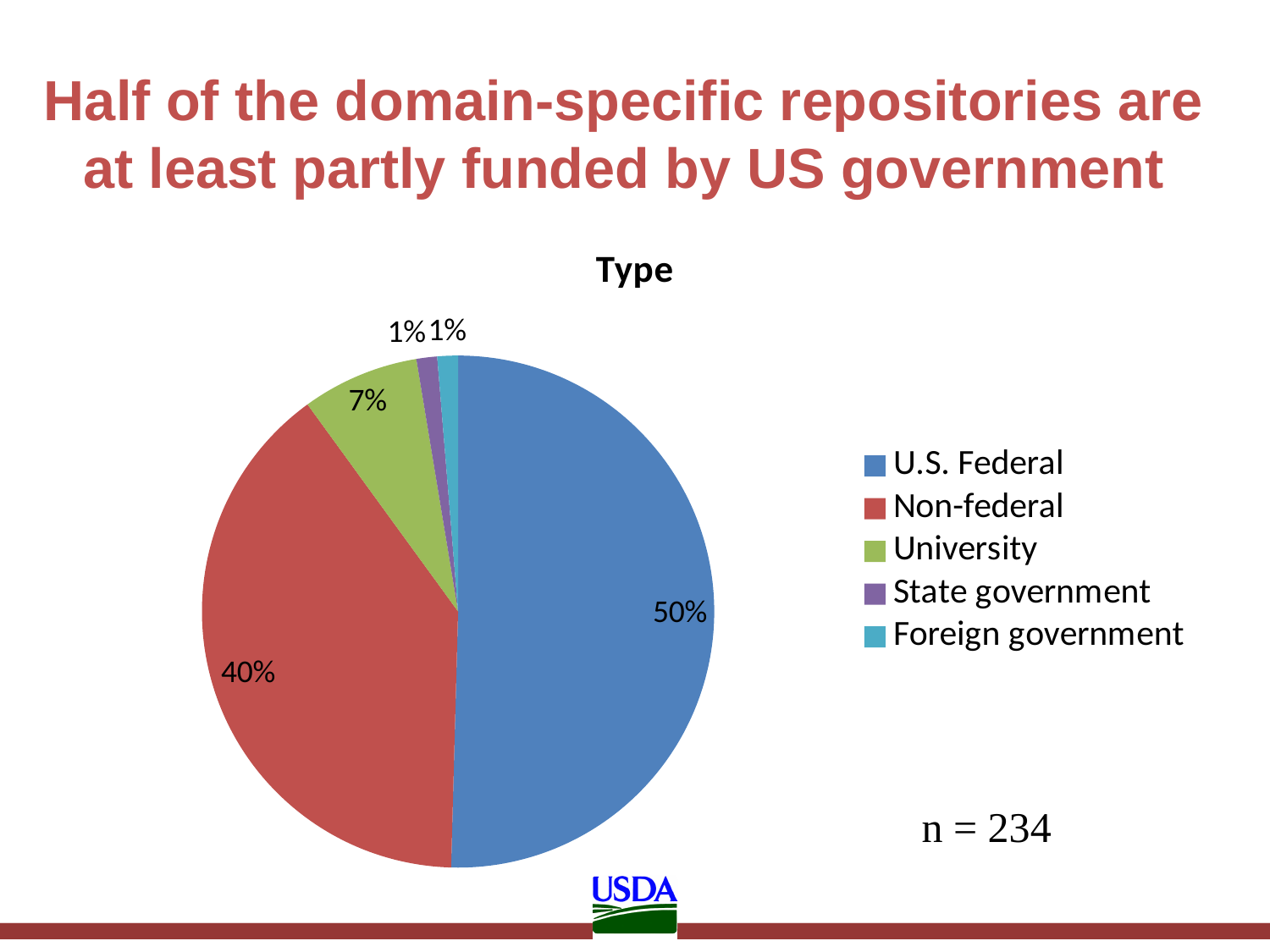

Half of the domain-specific repositories are at least partly funded by US government

### Chart:

| Category | Type |
|---|---|
| U.S. Federal | 116.0 |
| Non-federal | 91.0 |
| University | 17.0 |
| State government | 3.0 |
| Foreign government | 3.0 |
n = 234